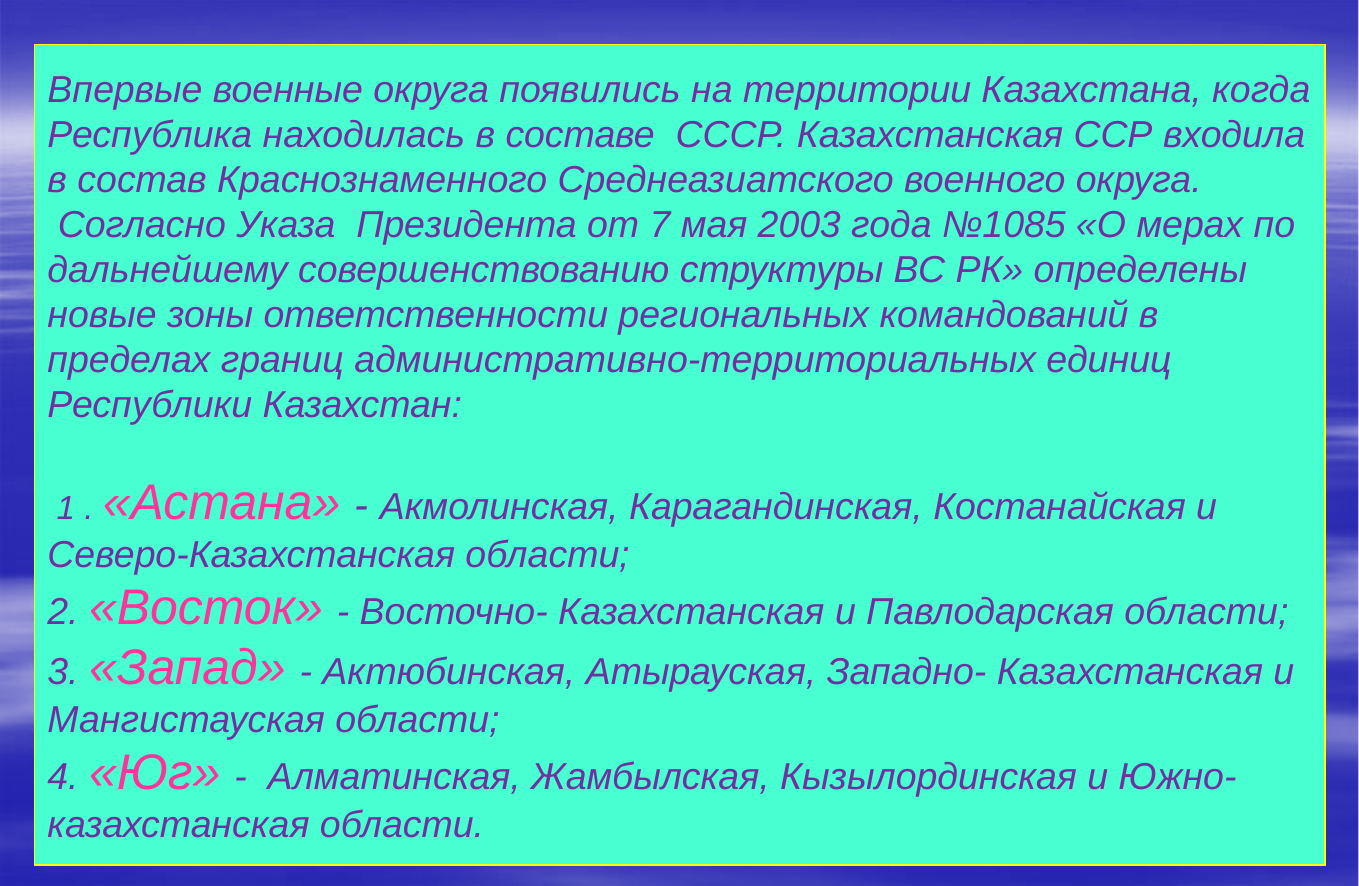

# Впервые военные округа появились на территории Казахстана, когда Республика находилась в составе  СССР. Казахстанская ССР входила в состав Краснознаменного Среднеазиатского военного округа. Согласно Указа  Президента от 7 мая 2003 года №1085 «О мерах по дальнейшему совершенствованию структуры ВС РК» определены новые зоны ответственности региональных командований в пределах границ административно-территориальных единиц Республики Казахстан: 1 . «Астана» - Акмолинская, Карагандинская, Костанайская и Северо-Казахстанская области; 2. «Восток» - Восточно- Казахстанская и Павлодарская области; 3. «Запад» - Актюбинская, Атырауская, Западно- Казахстанская и Мангистауская области; 4. «Юг» -  Алматинская, Жамбылская, Кызылординская и Южно-казахстанская области.